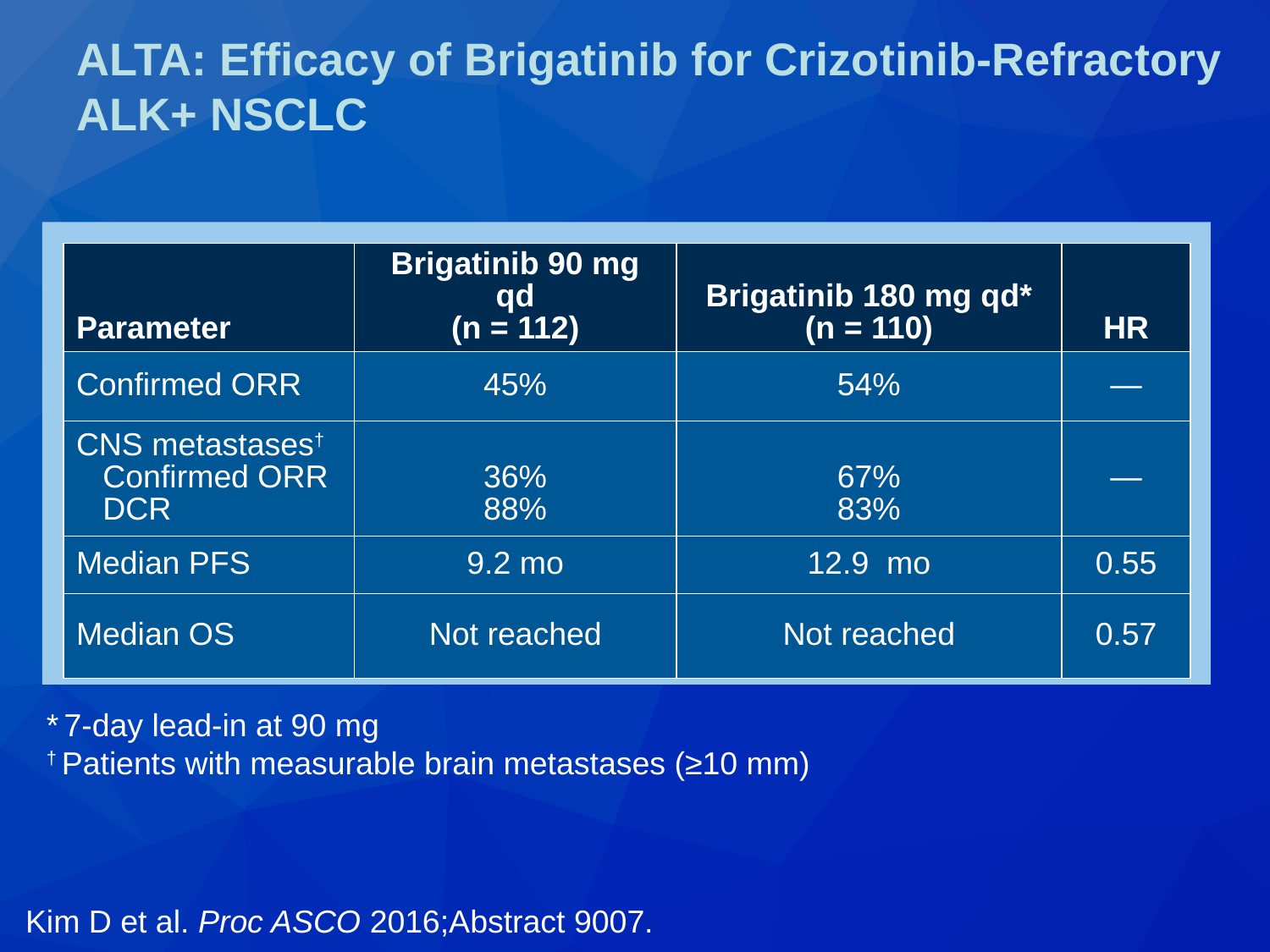

# ALTA: Efficacy of Brigatinib for Crizotinib-Refractory ALK+ NSCLC

| Parameter | Brigatinib 90 mg qd (n = 112) | Brigatinib 180 mg qd\* (n = 110) | HR |
| --- | --- | --- | --- |
| Confirmed ORR | 45% | 54% | — |
| CNS metastases† Confirmed ORR DCR | 36% 88% | 67% 83% | — |
| Median PFS | 9.2 mo | 12.9 mo | 0.55 |
| Median OS | Not reached | Not reached | 0.57 |
* 7-day lead-in at 90 mg
† Patients with measurable brain metastases (≥10 mm)
Kim D et al. Proc ASCO 2016;Abstract 9007.